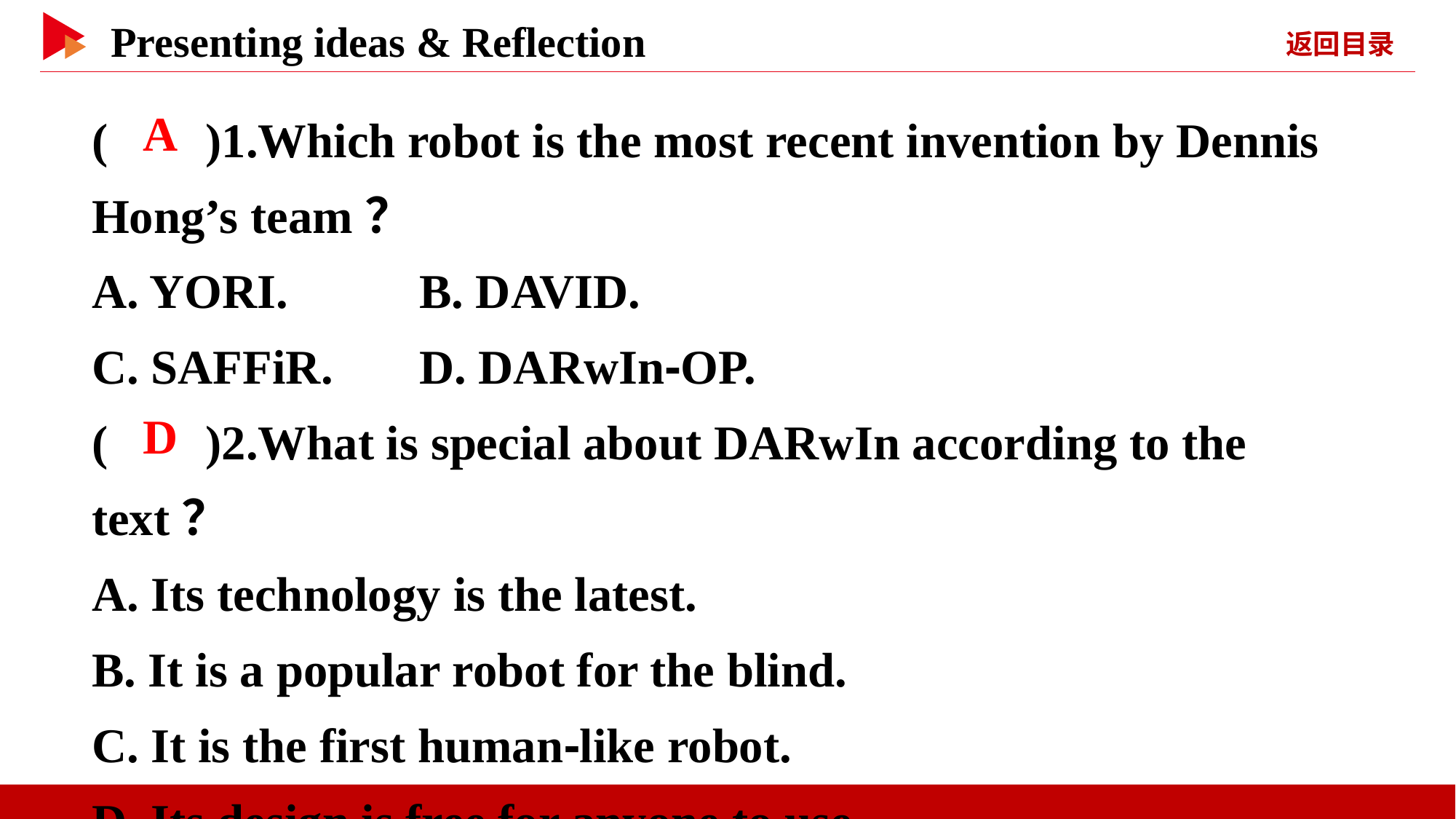

(        )1.Which robot is the most recent invention by Dennis Hong’s team？
A. YORI.		B. DAVID.
C. SAFFiR.	D. DARwIn⁃OP.
(        )2.What is special about DARwIn according to the text？
A. Its technology is the latest.
B. It is a popular robot for the blind.
C. It is the first human⁃like robot.
D. Its design is free for anyone to use.
   A
   D